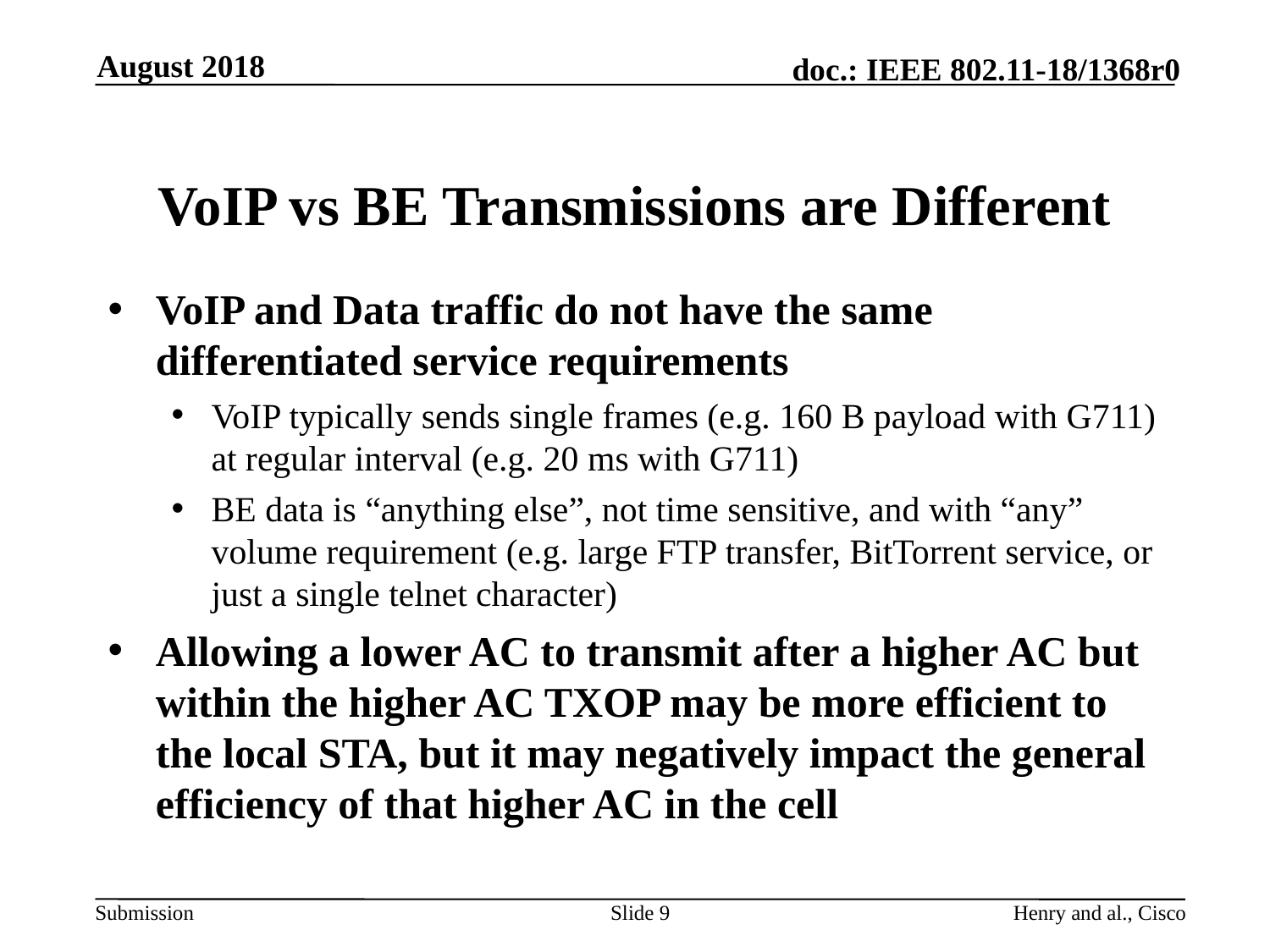

August 2018
# VoIP vs BE Transmissions are Different
VoIP and Data traffic do not have the same differentiated service requirements
VoIP typically sends single frames (e.g. 160 B payload with G711) at regular interval (e.g. 20 ms with G711)
BE data is “anything else”, not time sensitive, and with “any” volume requirement (e.g. large FTP transfer, BitTorrent service, or just a single telnet character)
Allowing a lower AC to transmit after a higher AC but within the higher AC TXOP may be more efficient to the local STA, but it may negatively impact the general efficiency of that higher AC in the cell
Slide 9
Henry and al., Cisco